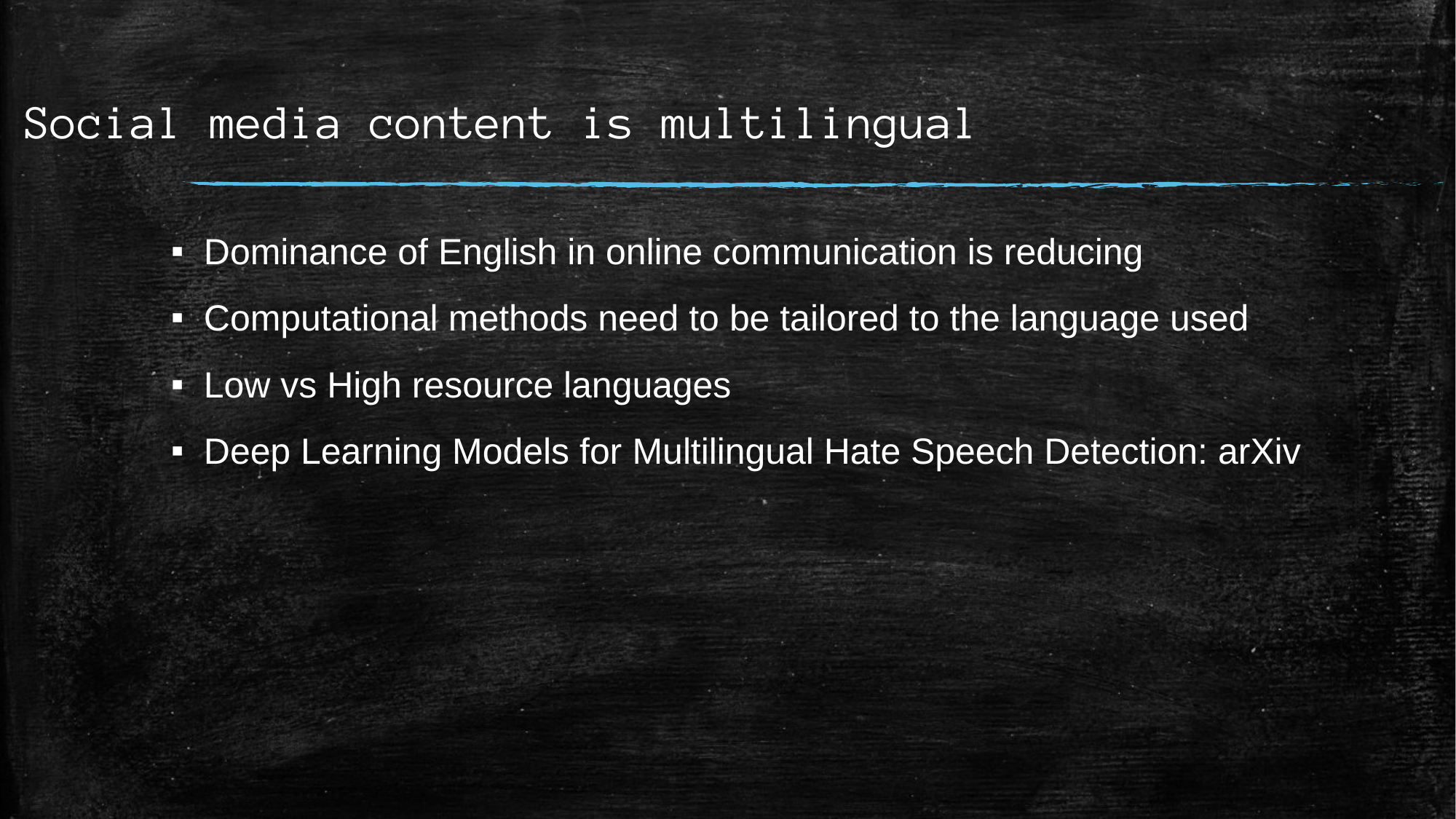

# Social media content is multilingual
Dominance of English in online communication is reducing
Computational methods need to be tailored to the language used
Low vs High resource languages
Deep Learning Models for Multilingual Hate Speech Detection: arXiv